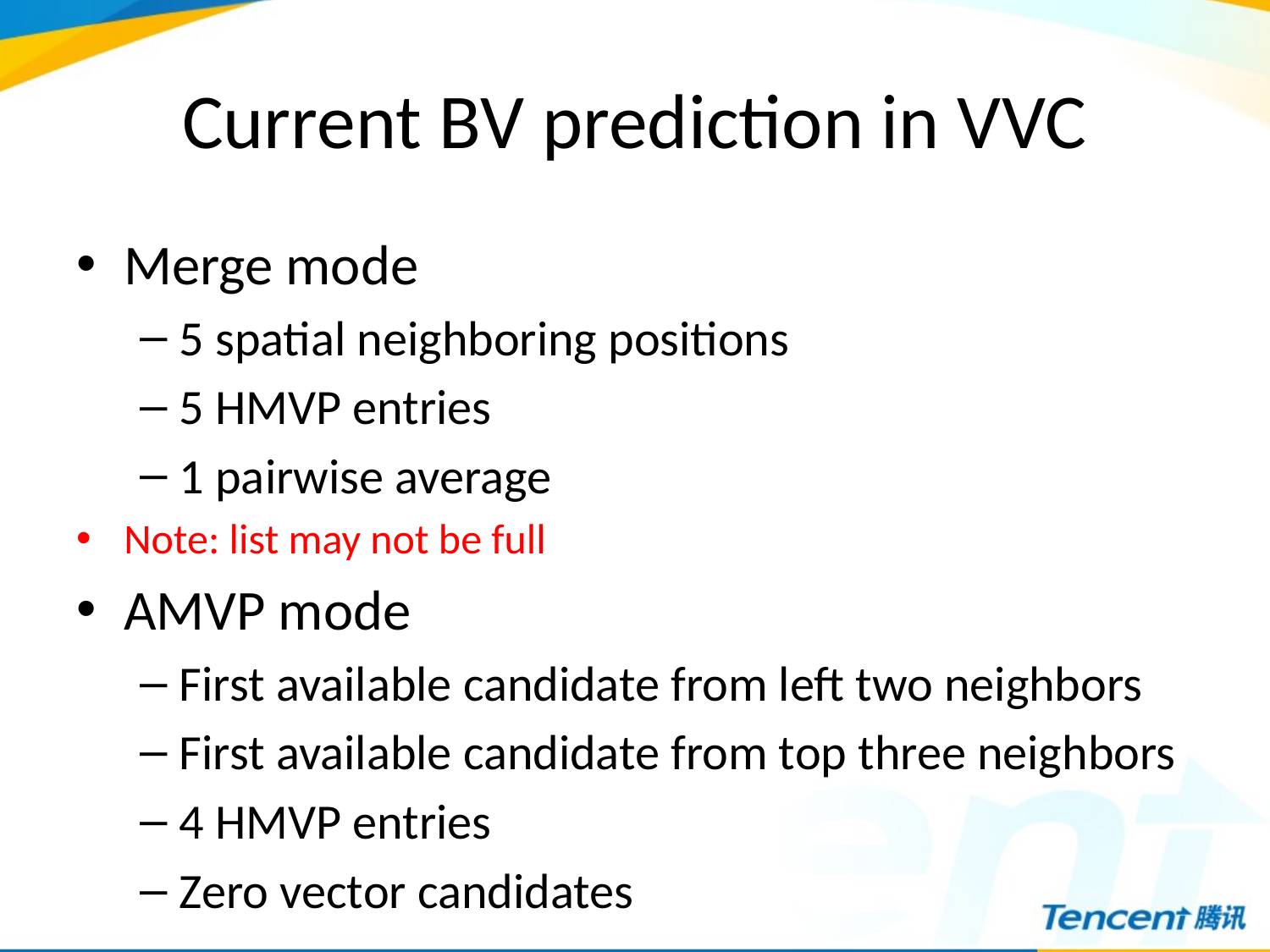

# Current BV prediction in VVC
Merge mode
5 spatial neighboring positions
5 HMVP entries
1 pairwise average
Note: list may not be full
AMVP mode
First available candidate from left two neighbors
First available candidate from top three neighbors
4 HMVP entries
Zero vector candidates